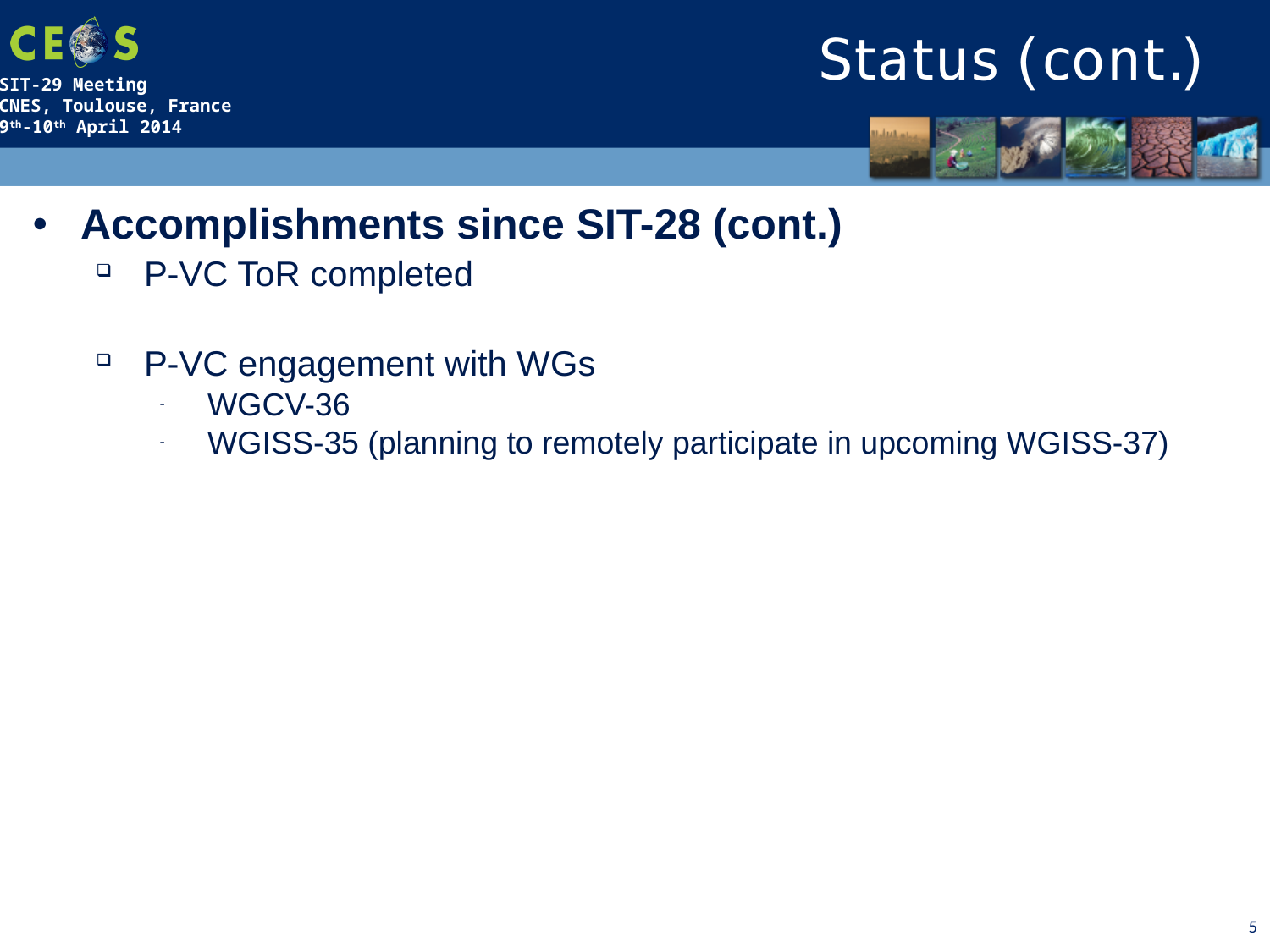

Status (cont.)
Accomplishments since SIT-28 (cont.)
P-VC ToR completed

P-VC engagement with WGs
WGCV-36
WGISS-35 (planning to remotely participate in upcoming WGISS-37)

5